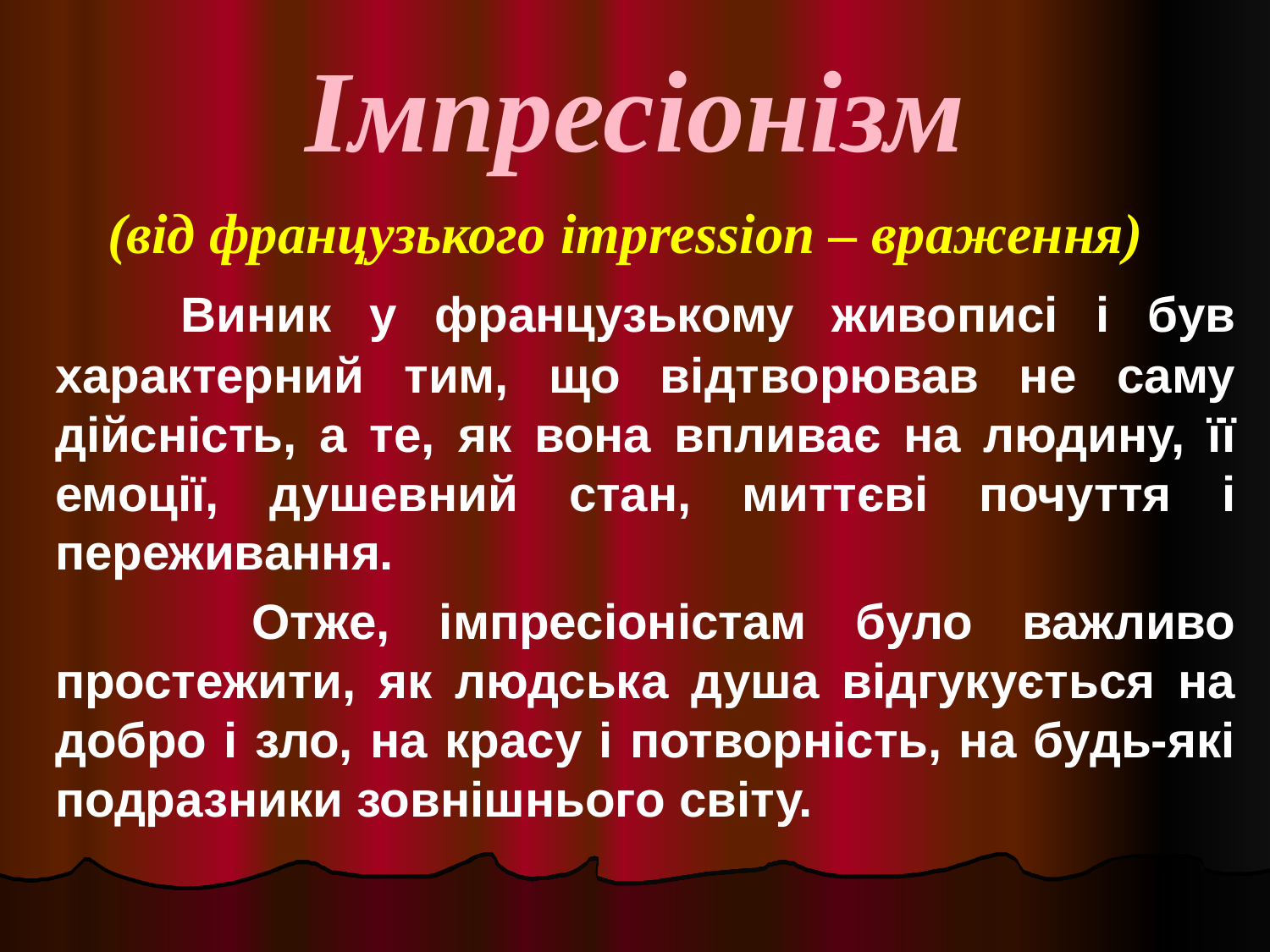

# Імпресіонізм
   (від французького impression – враження)
   Виник у французькому живописі і був характерний тим, що відтворював не саму дійсність, а те, як вона впливає на людину, її емоції, душевний стан, миттєві почуття і переживання.
    Отже, імпресіоністам було важливо простежити, як людська душа відгукується на добро і зло, на красу і потворність, на будь-які подразники зовнішнього світу.